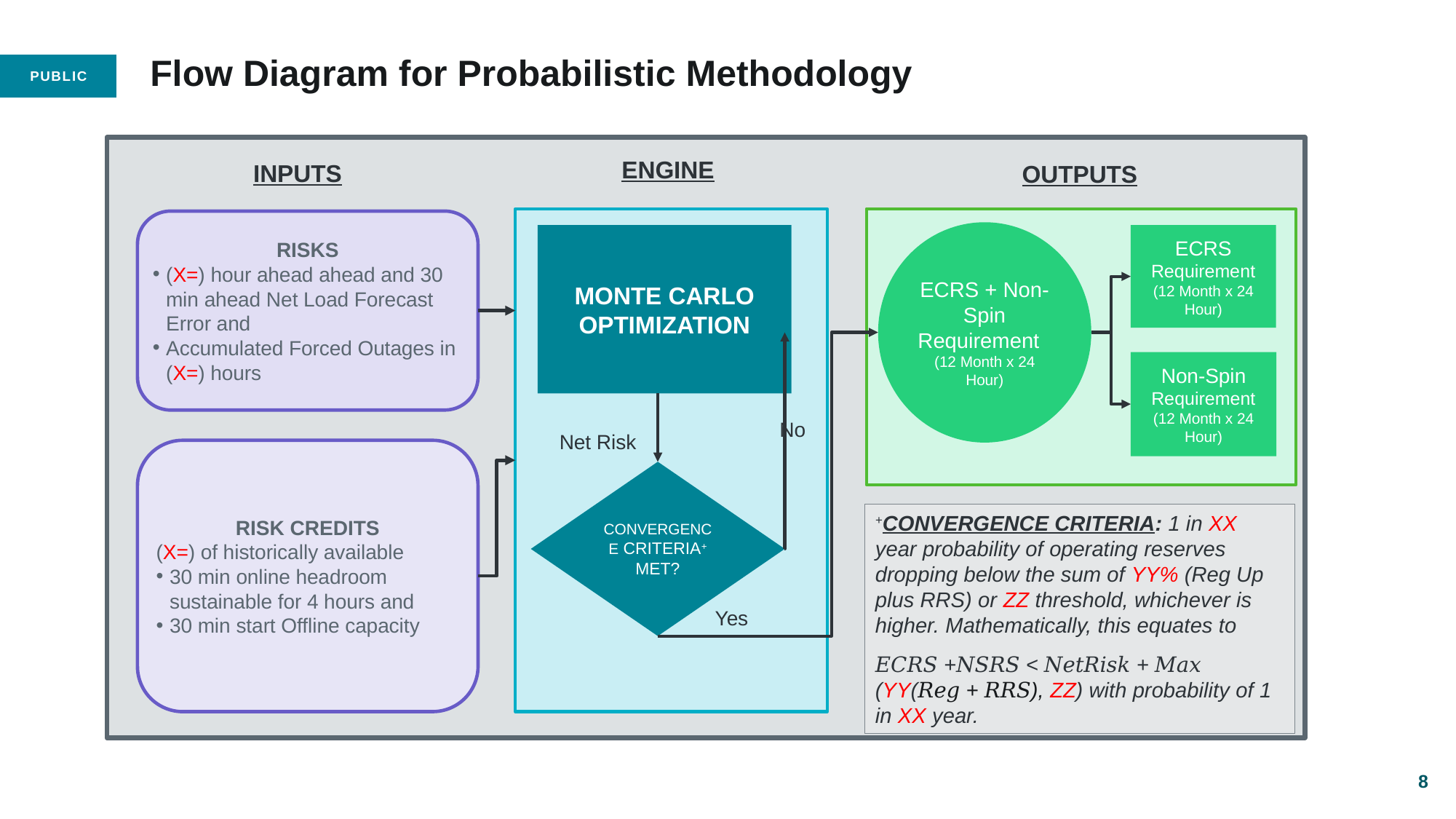

# Flow Diagram for Probabilistic Methodology

ENGINE
INPUTS
OUTPUTS

Risks
(X=) hour ahead ahead and 30 min ahead Net Load Forecast Error and
Accumulated Forced Outages in (X=) hours
ECRS + Non-Spin
Requirement
(12 Month x 24 Hour)
Monte Carlo Optimization
ECRS Requirement
(12 Month x 24 Hour)
Non-Spin Requirement
(12 Month x 24 Hour)
No
Net Risk
Risk Credits
(X=) of historically available
30 min online headroom sustainable for 4 hours and
30 min start Offline capacity
Convergence Criteria+ Met?
+Convergence Criteria: 1 in XX year probability of operating reserves  dropping below the sum of YY% (Reg Up plus RRS) or ZZ threshold, whichever is higher. Mathematically, this equates to

𝐸𝐶𝑅𝑆 +𝑁𝑆𝑅𝑆 < 𝑁𝑒𝑡𝑅𝑖𝑠𝑘 + 𝑀𝑎𝑥 (YY(𝑅𝑒𝑔 + 𝑅𝑅𝑆), ZZ) with probability of 1 in XX year.
Yes
8